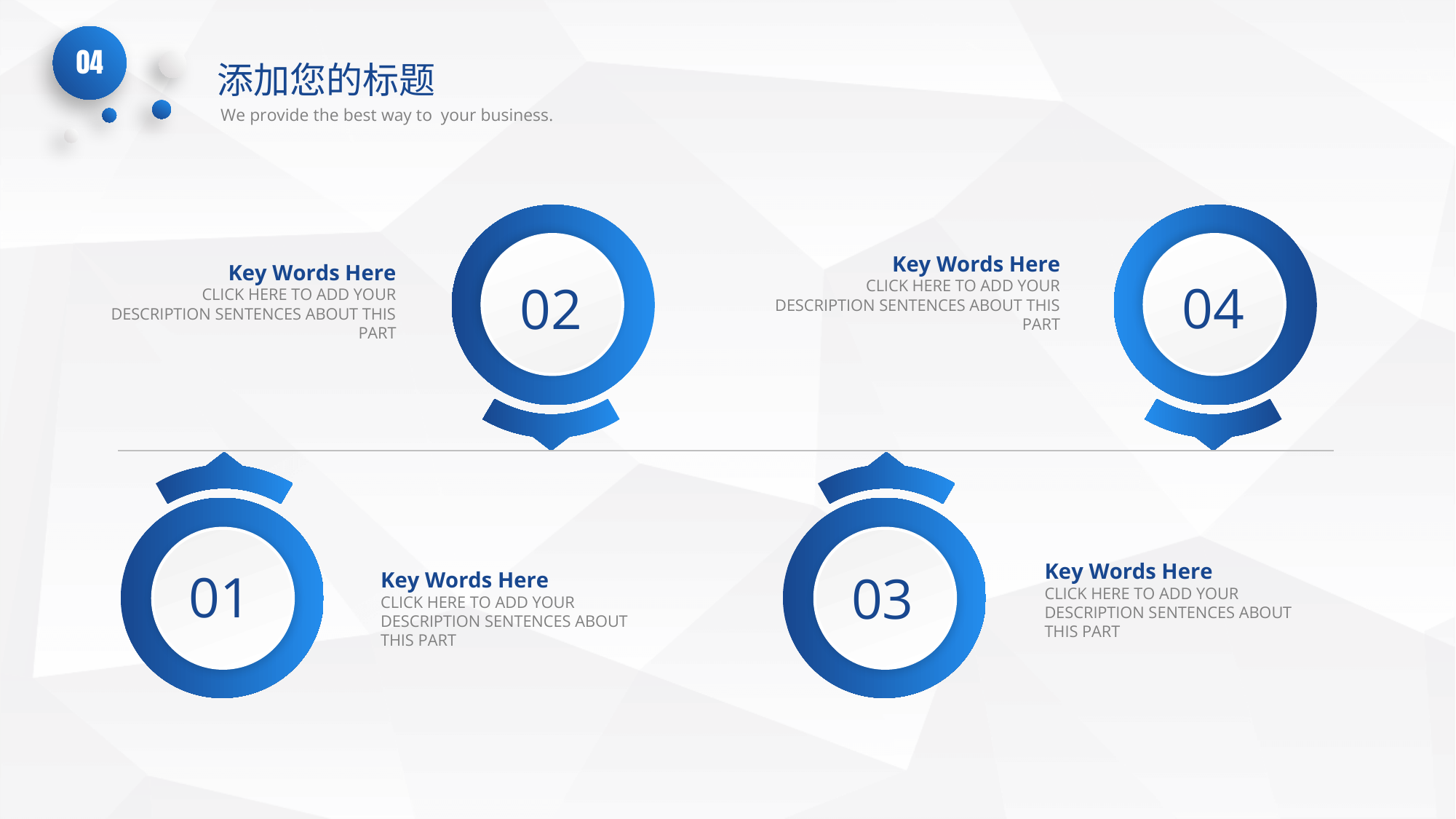

Key Words Here
CLICK HERE TO ADD YOUR DESCRIPTION SENTENCES ABOUT THIS PART
Key Words Here
CLICK HERE TO ADD YOUR DESCRIPTION SENTENCES ABOUT THIS PART

04
02

Key Words Here
CLICK HERE TO ADD YOUR DESCRIPTION SENTENCES ABOUT THIS PART

Key Words Here
CLICK HERE TO ADD YOUR DESCRIPTION SENTENCES ABOUT THIS PART
01
03